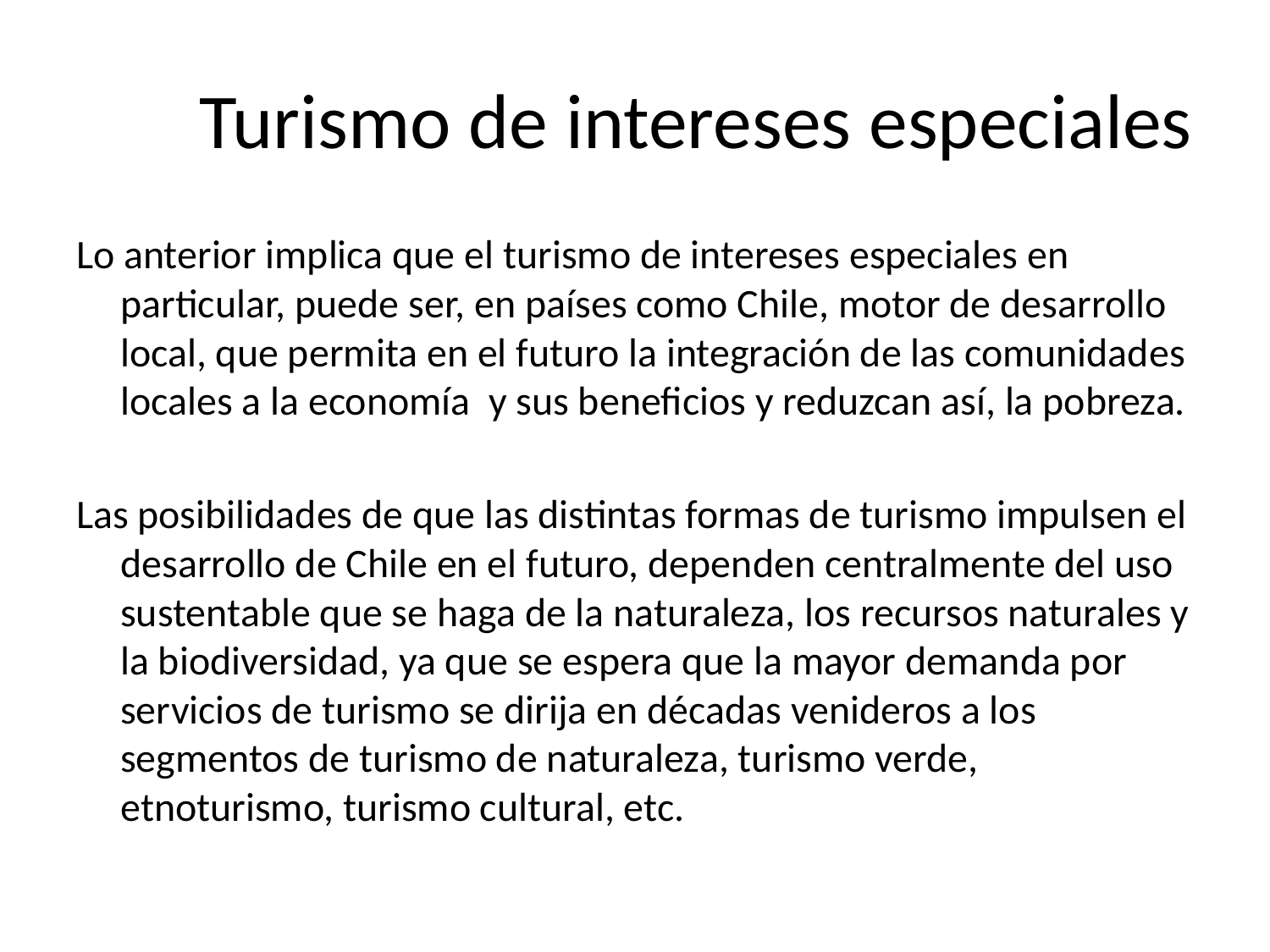

# Turismo de intereses especiales
Lo anterior implica que el turismo de intereses especiales en particular, puede ser, en países como Chile, motor de desarrollo local, que permita en el futuro la integración de las comunidades locales a la economía  y sus beneficios y reduzcan así, la pobreza.

Las posibilidades de que las distintas formas de turismo impulsen el desarrollo de Chile en el futuro, dependen centralmente del uso sustentable que se haga de la naturaleza, los recursos naturales y la biodiversidad, ya que se espera que la mayor demanda por servicios de turismo se dirija en décadas venideros a los segmentos de turismo de naturaleza, turismo verde, etnoturismo, turismo cultural, etc.